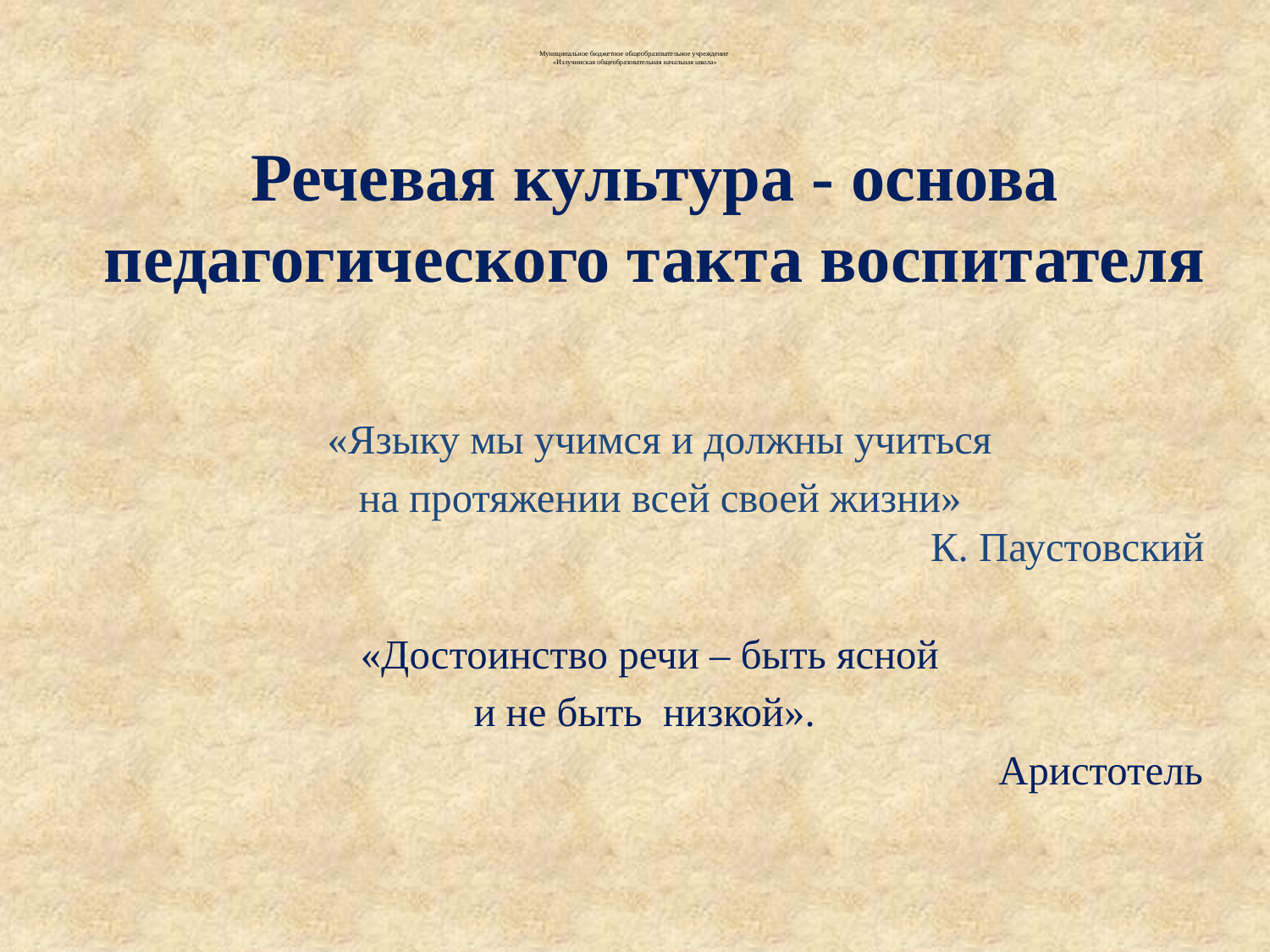

# Муниципальное бюджетное общеобразовательное учреждение «Излучинская общеобразовательная начальная школа»
Речевая культура - основа педагогического такта воспитателя

 «Языку мы учимся и должны учиться
 на протяжении всей своей жизни»
                                                                                К. Паустовский
«Достоинство речи – быть ясной
и не быть  низкой».
Аристотель